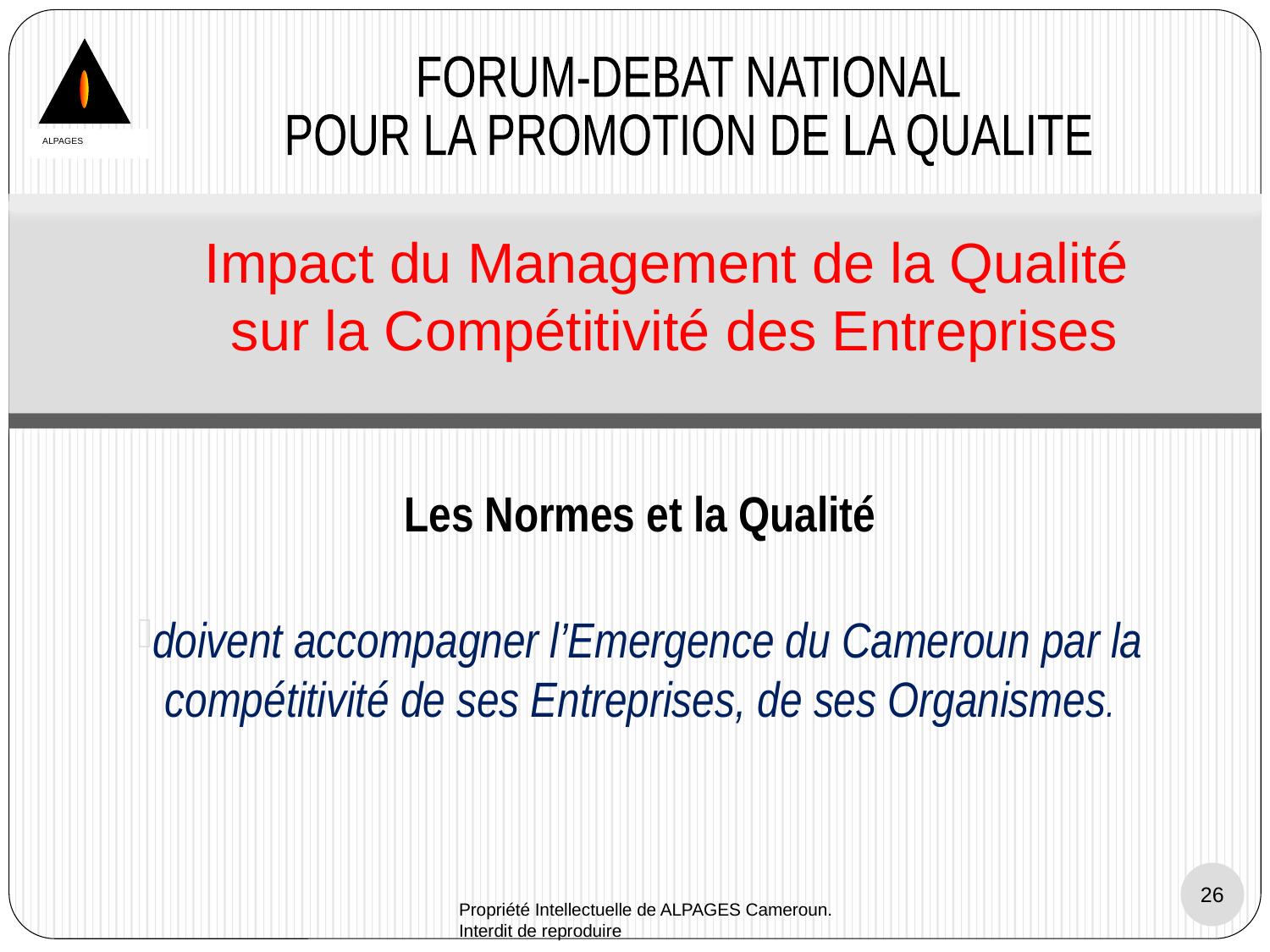

FORUM-DEBAT NATIONAL
POUR LA PROMOTION DE LA QUALITE

ALPAGES
# Impact du Management de la Qualité sur la Compétitivité des Entreprises
Les Normes et la Qualité

doivent accompagner l’Emergence du Cameroun par la compétitivité de ses Entreprises, de ses Organismes.
26
Propriété Intellectuelle de ALPAGES Cameroun. Interdit de reproduire